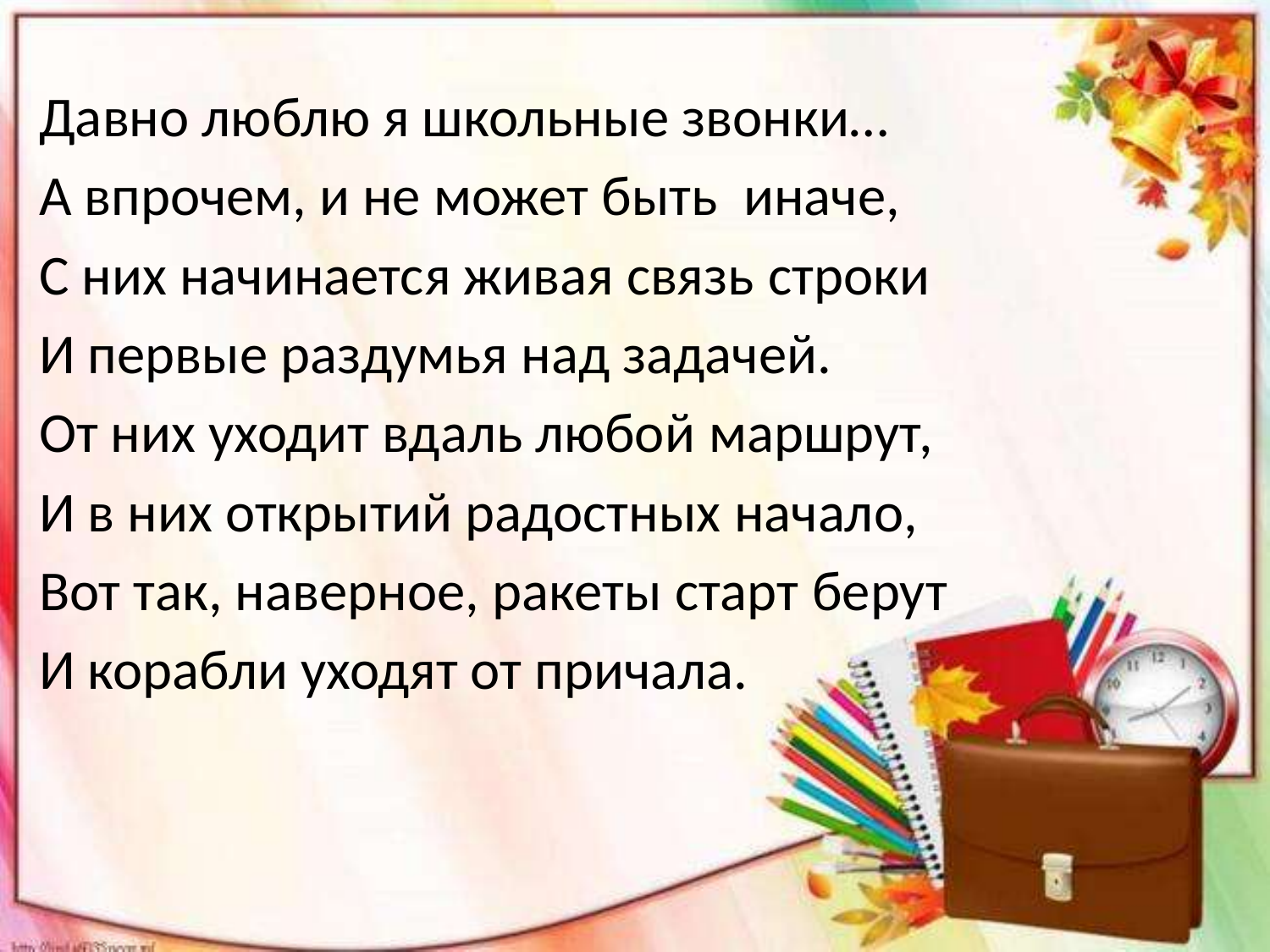

Давно люблю я школьные звонки…
А впрочем, и не может быть  иначе,
С них начинается живая связь строки
И первые раздумья над задачей.
От них уходит вдаль любой маршрут,
И в них открытий радостных начало,
Вот так, наверное, ракеты старт берут
И корабли уходят от причала.